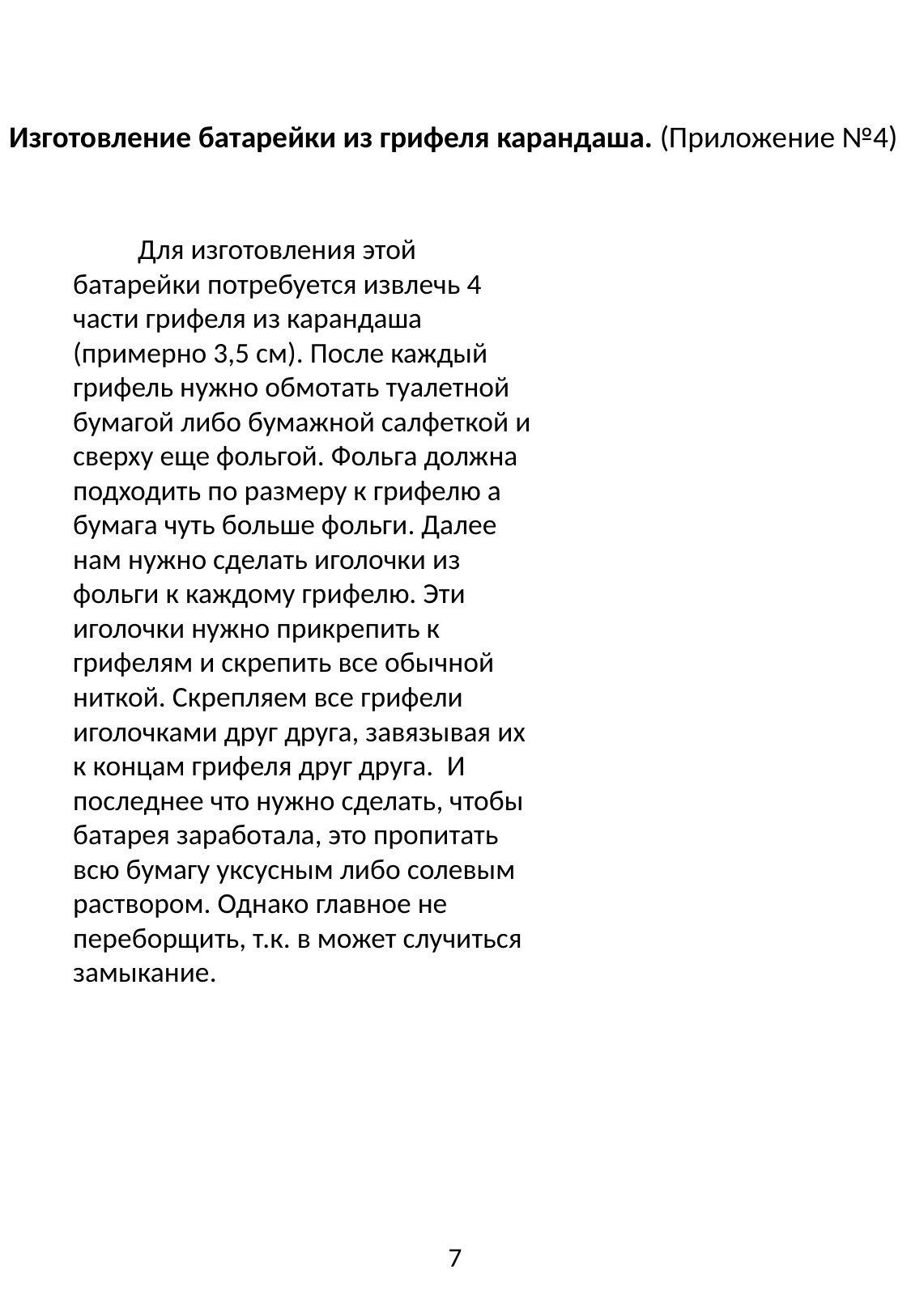

Изготовление батарейки из грифеля карандаша. (Приложение №4)
          Для изготовления этой батарейки потребуется извлечь 4 части грифеля из карандаша (примерно 3,5 см). После каждый грифель нужно обмотать туалетной бумагой либо бумажной салфеткой и сверху еще фольгой. Фольга должна подходить по размеру к грифелю а бумага чуть больше фольги. Далее нам нужно сделать иголочки из фольги к каждому грифелю. Эти иголочки нужно прикрепить к грифелям и скрепить все обычной ниткой. Скрепляем все грифели иголочками друг друга, завязывая их к концам грифеля друг друга.  И последнее что нужно сделать, чтобы батарея заработала, это пропитать всю бумагу уксусным либо солевым раствором. Однако главное не переборщить, т.к. в может случиться замыкание.
7